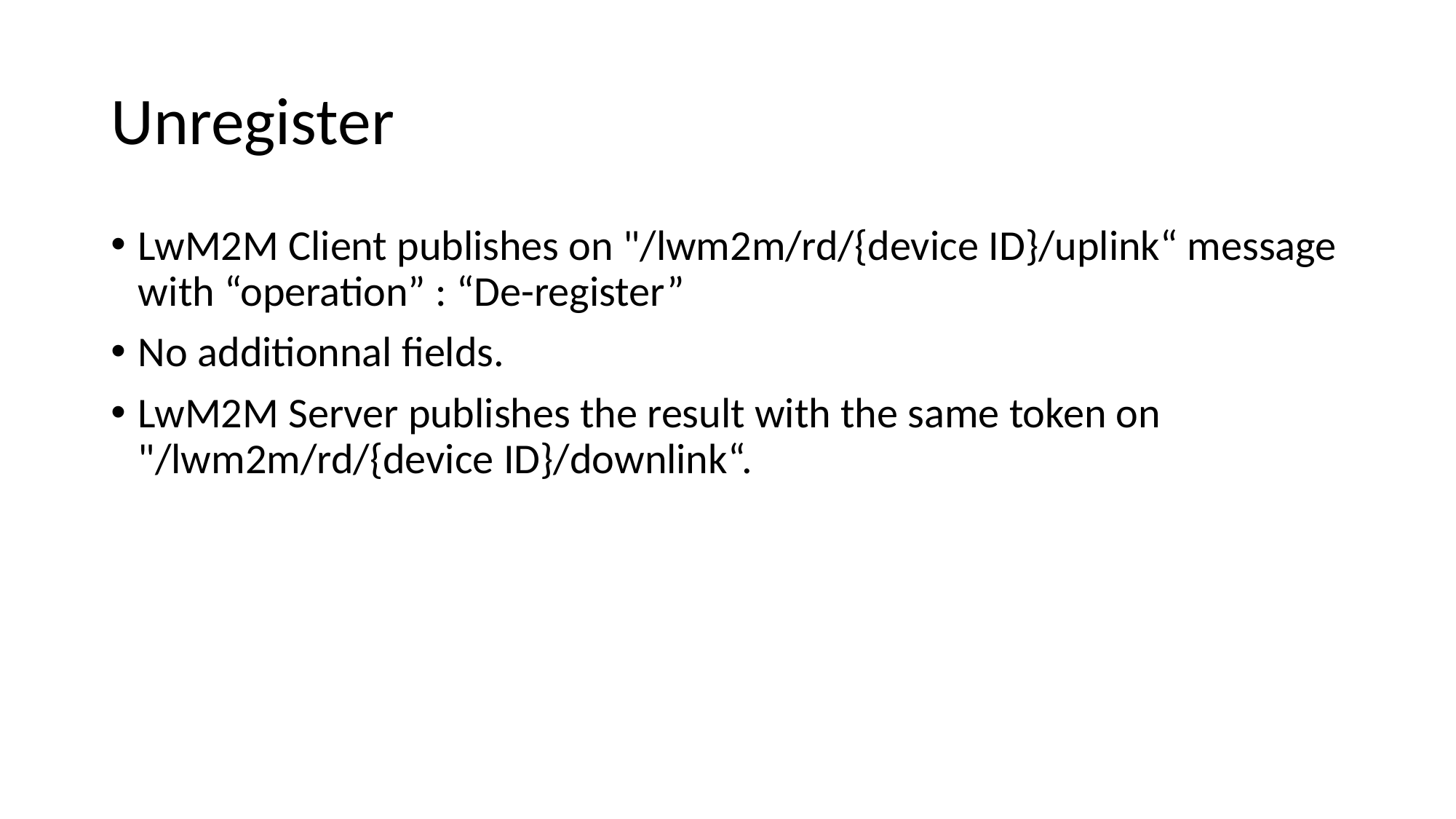

# Unregister
LwM2M Client publishes on "/lwm2m/rd/{device ID}/uplink“ message with “operation” : “De-register”
No additionnal fields.
LwM2M Server publishes the result with the same token on "/lwm2m/rd/{device ID}/downlink“.